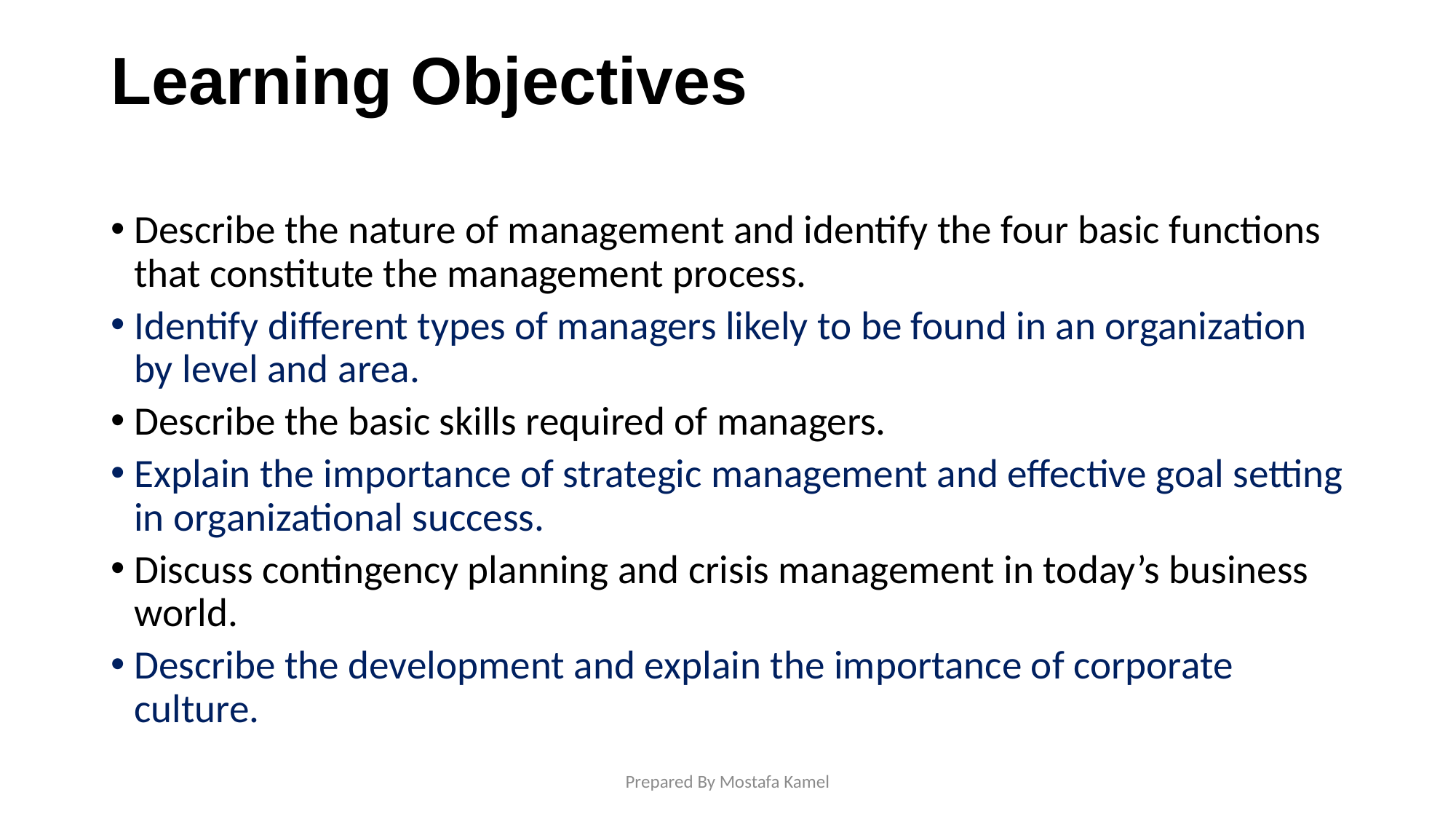

# Learning Objectives

Describe the nature of management and identify the four basic functions that constitute the management process.
Identify different types of managers likely to be found in an organization by level and area.
Describe the basic skills required of managers.
Explain the importance of strategic management and effective goal setting in organizational success.
Discuss contingency planning and crisis management in today’s business world.
Describe the development and explain the importance of corporate culture.

Prepared By Mostafa Kamel